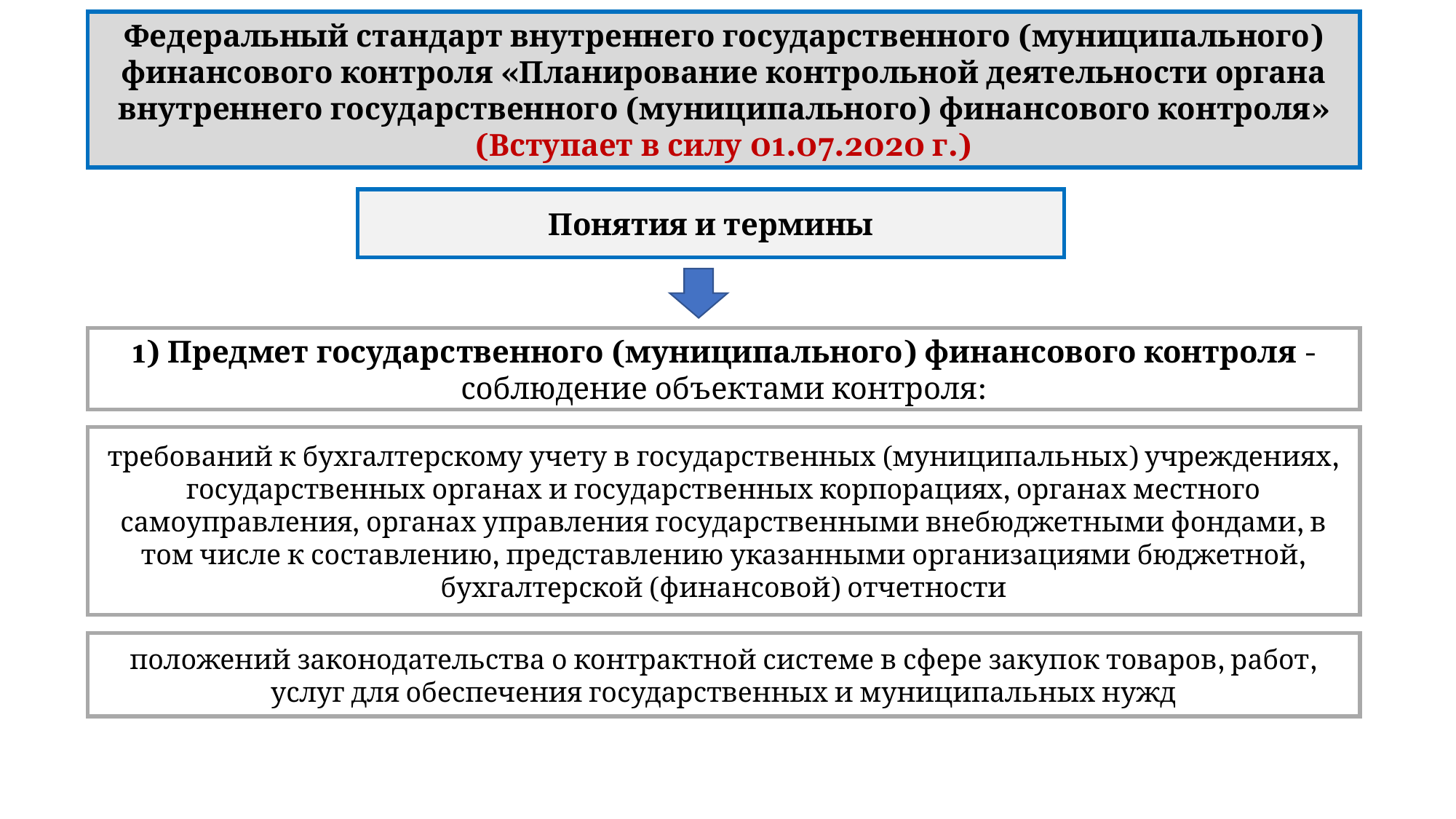

Федеральный стандарт внутреннего государственного (муниципального) финансового контроля «Планирование контрольной деятельности органа внутреннего государственного (муниципального) финансового контроля» (Вступает в силу 01.07.2020 г.)
Понятия и термины

1) Предмет государственного (муниципального) финансового контроля - соблюдение объектами контроля:
требований к бухгалтерскому учету в государственных (муниципальных) учреждениях, государственных органах и государственных корпорациях, органах местного самоуправления, органах управления государственными внебюджетными фондами, в том числе к составлению, представлению указанными организациями бюджетной, бухгалтерской (финансовой) отчетности
положений законодательства о контрактной системе в сфере закупок товаров, работ, услуг для обеспечения государственных и муниципальных нужд